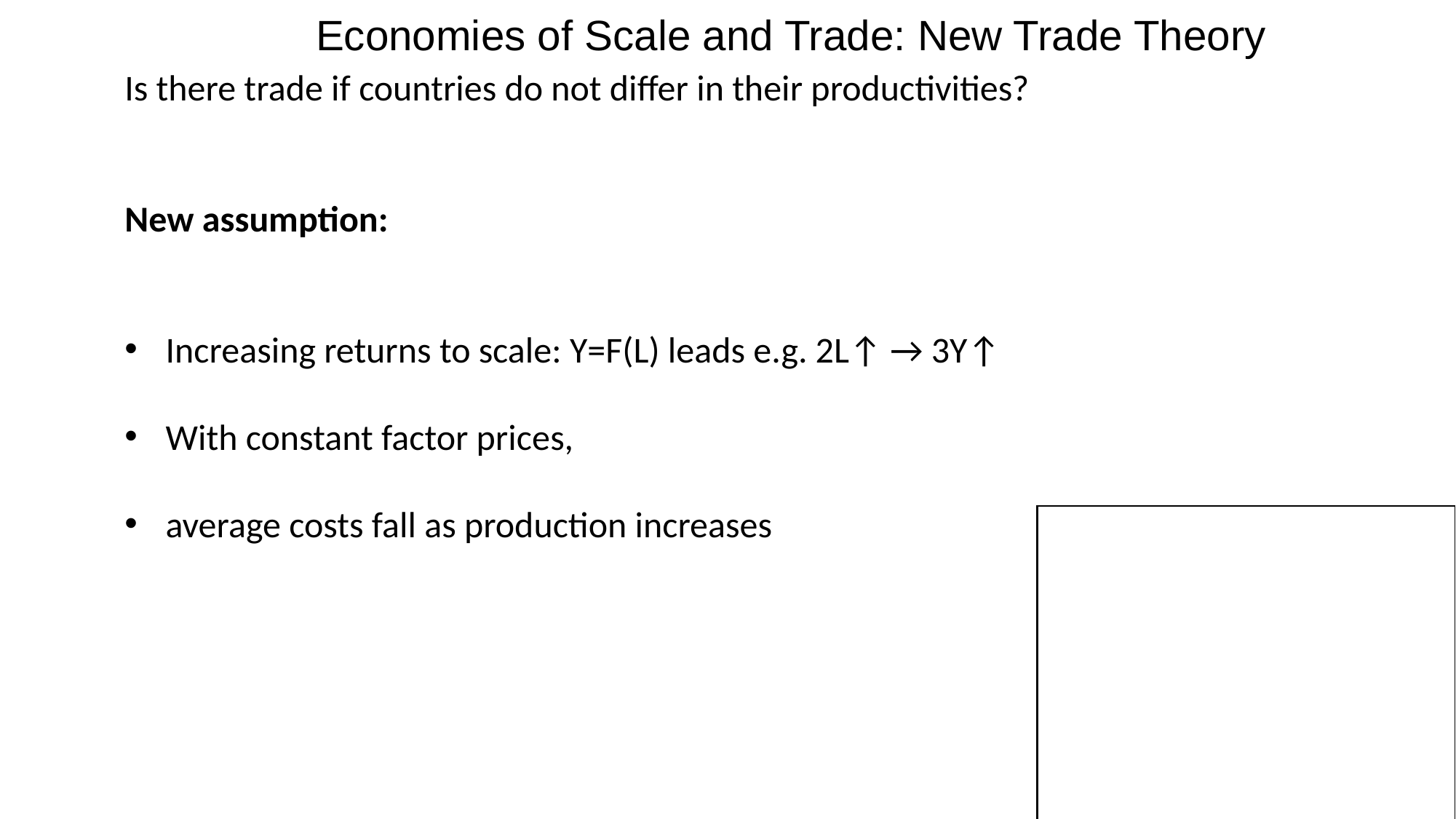

Economies of Scale and Trade: New Trade Theory
Is there trade if countries do not differ in their productivities?

New assumption:

Increasing returns to scale: Y=F(L) leads e.g. 2L↑ → 3Y↑

With constant factor prices,

average costs fall as production increases